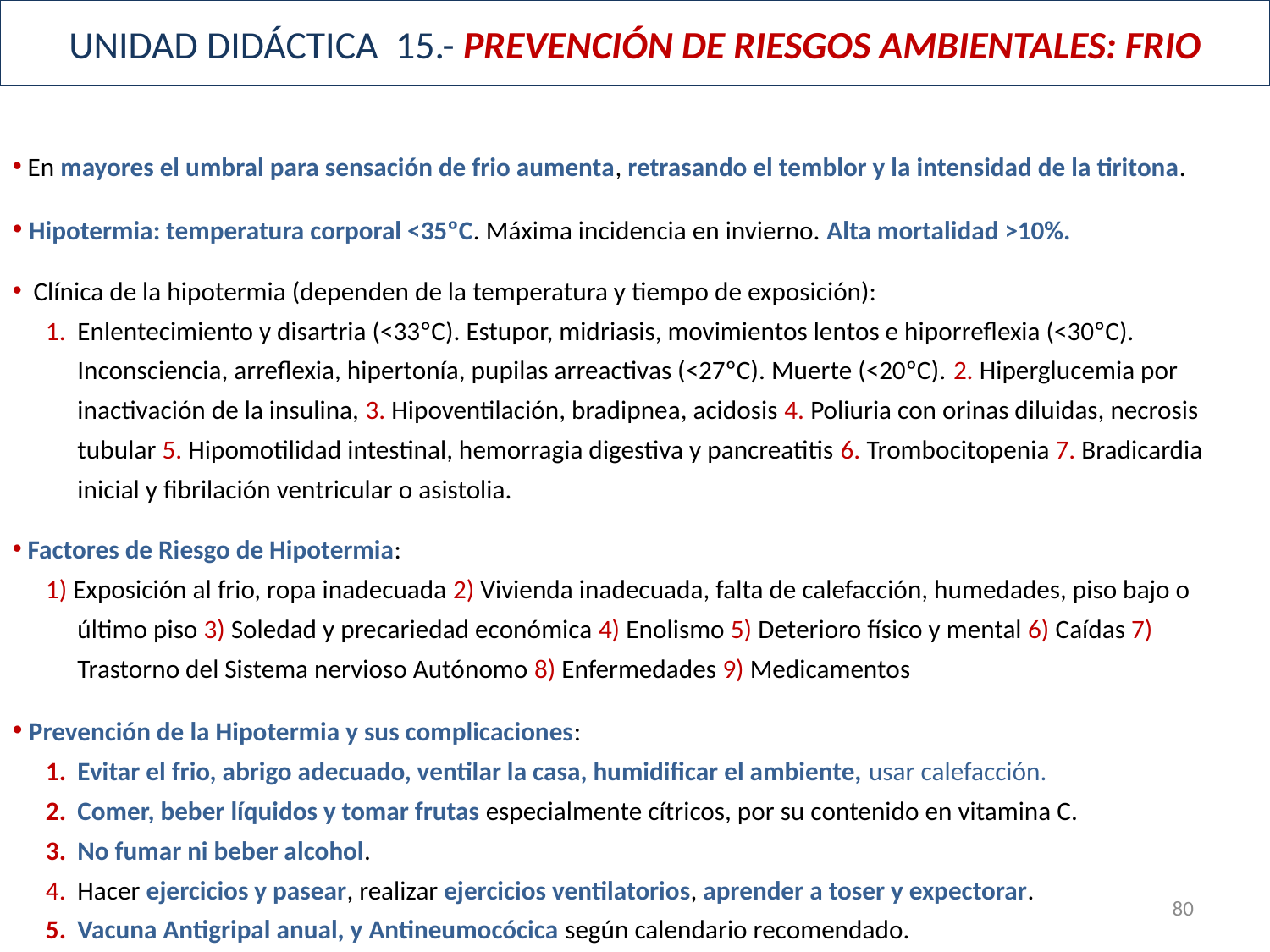

# UNIDAD DIDÁCTICA  15.- PREVENCIÓN DE RIESGOS AMBIENTALES: FRIO

 En mayores el umbral para sensación de frio aumenta, retrasando el temblor y la intensidad de la tiritona.

 Hipotermia: temperatura corporal <35ºC. Máxima incidencia en invierno. Alta mortalidad >10%.

  Clínica de la hipotermia (dependen de la temperatura y tiempo de exposición):
Enlentecimiento y disartria (<33ºC). Estupor, midriasis, movimientos lentos e hiporreflexia (<30ºC). Inconsciencia, arreflexia, hipertonía, pupilas arreactivas (<27ºC). Muerte (<20ºC). 2. Hiperglucemia por inactivación de la insulina, 3. Hipoventilación, bradipnea, acidosis 4. Poliuria con orinas diluidas, necrosis tubular 5. Hipomotilidad intestinal, hemorragia digestiva y pancreatitis 6. Trombocitopenia 7. Bradicardia inicial y fibrilación ventricular o asistolia.

 Factores de Riesgo de Hipotermia:
1) Exposición al frio, ropa inadecuada 2) Vivienda inadecuada, falta de calefacción, humedades, piso bajo o último piso 3) Soledad y precariedad económica 4) Enolismo 5) Deterioro físico y mental 6) Caídas 7) Trastorno del Sistema nervioso Autónomo 8) Enfermedades 9) Medicamentos

 Prevención de la Hipotermia y sus complicaciones:
Evitar el frio, abrigo adecuado, ventilar la casa, humidificar el ambiente, usar calefacción.
Comer, beber líquidos y tomar frutas especialmente cítricos, por su contenido en vitamina C.
No fumar ni beber alcohol.
Hacer ejercicios y pasear, realizar ejercicios ventilatorios, aprender a toser y expectorar.
Vacuna Antigripal anual, y Antineumocócica según calendario recomendado.

80